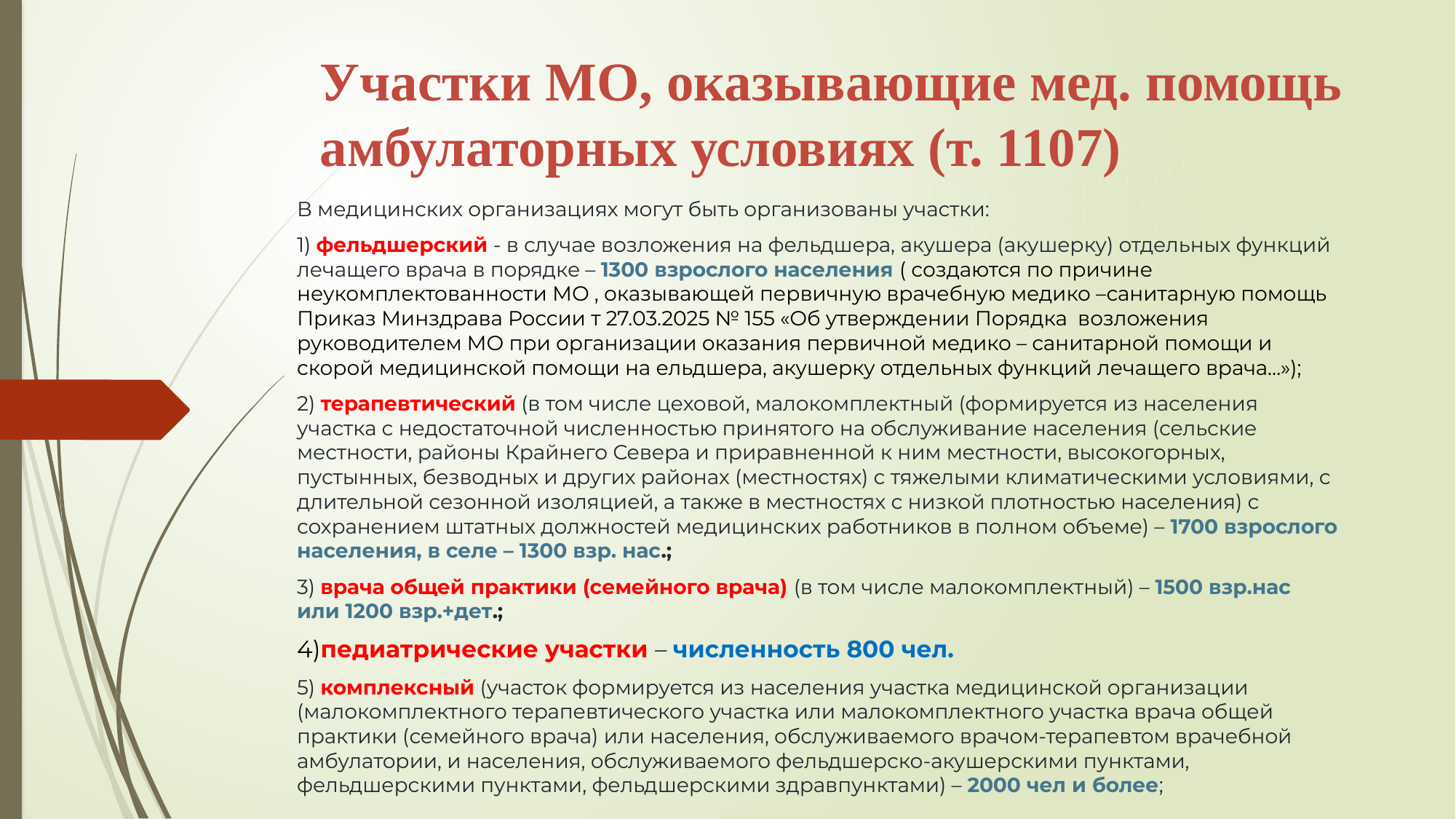

# Участки МО, оказывающие мед. помощь  амбулаторных условиях (т. 1107)
В медицинских организациях могут быть организованы участки:
1) фельдшерский - в случае возложения на фельдшера, акушера (акушерку) отдельных функций лечащего врача в порядке – 1300 взрослого населения ( создаются по причине неукомплектованности МО , оказывающей первичную врачебную медико –санитарную помощь Приказ Минздрава России т 27.03.2025 № 155 «Об утверждении Порядка  возложения руководителем МО при организации оказания первичной медико – санитарной помощи и скорой медицинской помощи на ельдшера, акушерку отдельных функций лечащего врача…»);
2) терапевтический (в том числе цеховой, малокомплектный (формируется из населения участка с недостаточной численностью принятого на обслуживание населения (сельские местности, районы Крайнего Севера и приравненной к ним местности, высокогорных, пустынных, безводных и других районах (местностях) с тяжелыми климатическими условиями, с длительной сезонной изоляцией, а также в местностях с низкой плотностью населения) с сохранением штатных должностей медицинских работников в полном объеме) – 1700 взрослого населения, в селе – 1300 взр. нас.;
3) врача общей практики (семейного врача) (в том числе малокомплектный) – 1500 взр.нас или 1200 взр.+дет.;
4)педиатрические участки – численность 800 чел.
5) комплексный (участок формируется из населения участка медицинской организации (малокомплектного терапевтического участка или малокомплектного участка врача общей практики (семейного врача) или населения, обслуживаемого врачом-терапевтом врачебной амбулатории, и населения, обслуживаемого фельдшерско-акушерскими пунктами, фельдшерскими пунктами, фельдшерскими здравпунктами) – 2000 чел и более;